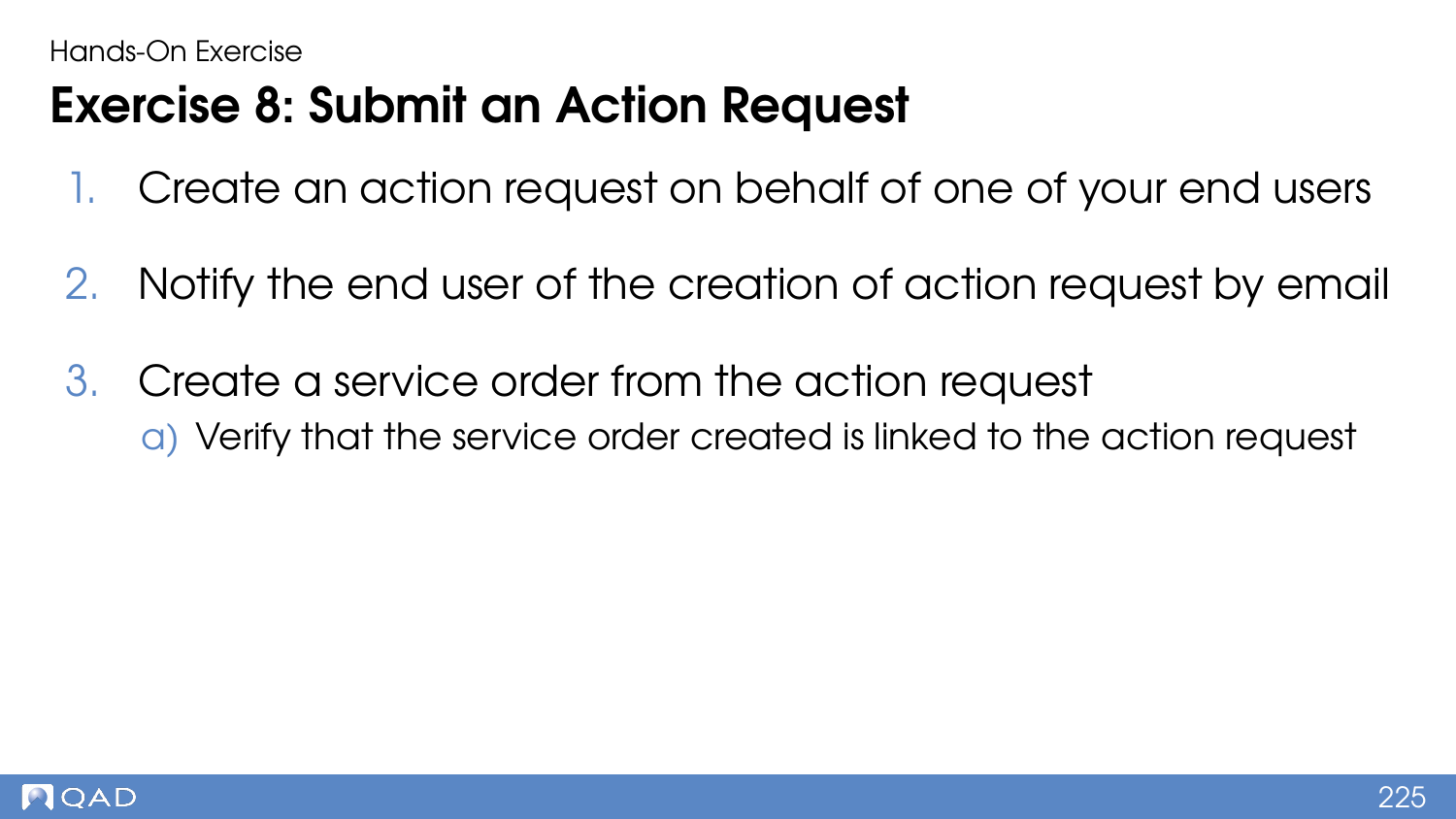

Hands-On Exercise
# Exercise 8: Submit an Action Request
Create an action request on behalf of one of your end users

Notify the end user of the creation of action request by email

Create a service order from the action request
Verify that the service order created is linked to the action request
225